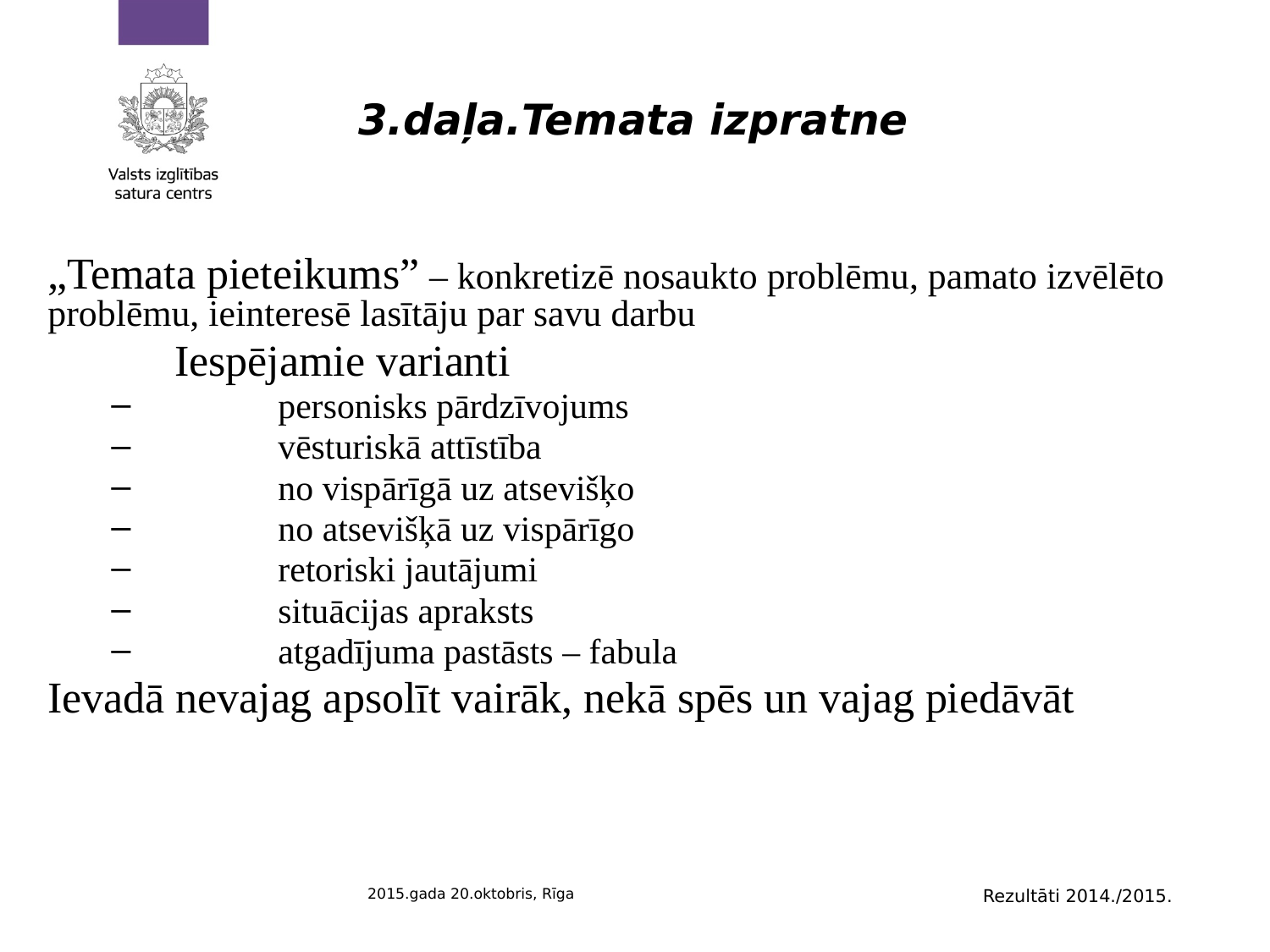

3.daļa.Temata izpratne
„Temata pieteikums” – konkretizē nosaukto problēmu, pamato izvēlēto problēmu, ieinteresē lasītāju par savu darbu
	Iespējamie varianti
	personisks pārdzīvojums
	vēsturiskā attīstība
	no vispārīgā uz atsevišķo
	no atsevišķā uz vispārīgo
	retoriski jautājumi
	situācijas apraksts
	atgadījuma pastāsts – fabula
Ievadā nevajag apsolīt vairāk, nekā spēs un vajag piedāvāt

2015.gada 20.oktobris, Rīga
Rezultāti 2014./2015.